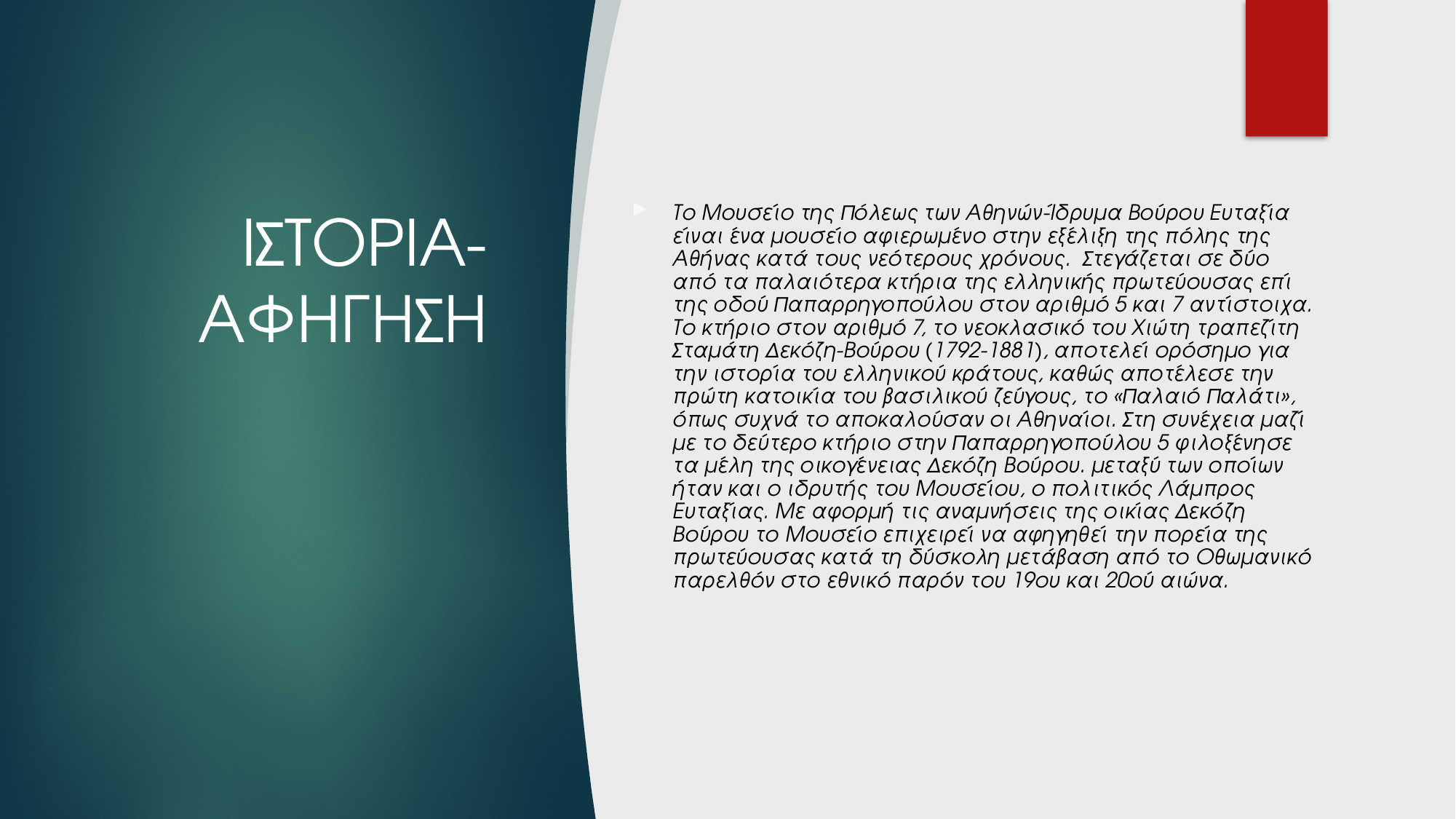

# ΙΣΤΟΡΙΑ-ΑΦΗΓΗΣΗ
Το Μουσείο της Πόλεως των Αθηνών-Ίδρυμα Βούρου Ευταξία είναι ένα μουσείο αφιερωμένο στην εξέλιξη της πόλης της Αθήνας κατά τους νεότερους χρόνους.  Στεγάζεται σε δύο από τα παλαιότερα κτήρια της ελληνικής πρωτεύουσας επί της οδού Παπαρρηγοπούλου στον αριθμό 5 και 7 αντίστοιχα. Το κτήριο στον αριθμό 7, το νεοκλασικό του Χιώτη τραπεζίτη Σταμάτη Δεκόζη-Βούρου (1792-1881), αποτελεί ορόσημο για την ιστορία του ελληνικού κράτους, καθώς αποτέλεσε την πρώτη κατοικία του βασιλικού ζεύγους, το «Παλαιό Παλάτι», όπως συχνά το αποκαλούσαν οι Αθηναίοι. Στη συνέχεια μαζί με το δεύτερο κτήριο στην Παπαρρηγοπούλου 5 φιλοξένησε τα μέλη της οικογένειας Δεκόζη Βούρου. μεταξύ των οποίων ήταν και ο ιδρυτής του Μουσείου, ο πολιτικός Λάμπρος Ευταξίας. Με αφορμή τις αναμνήσεις της οικίας Δεκόζη Βούρου το Μουσείο επιχειρεί να αφηγηθεί την πορεία της πρωτεύουσας κατά τη δύσκολη μετάβαση από το Οθωμανικό παρελθόν στο εθνικό παρόν του 19ου και 20ού αιώνα.